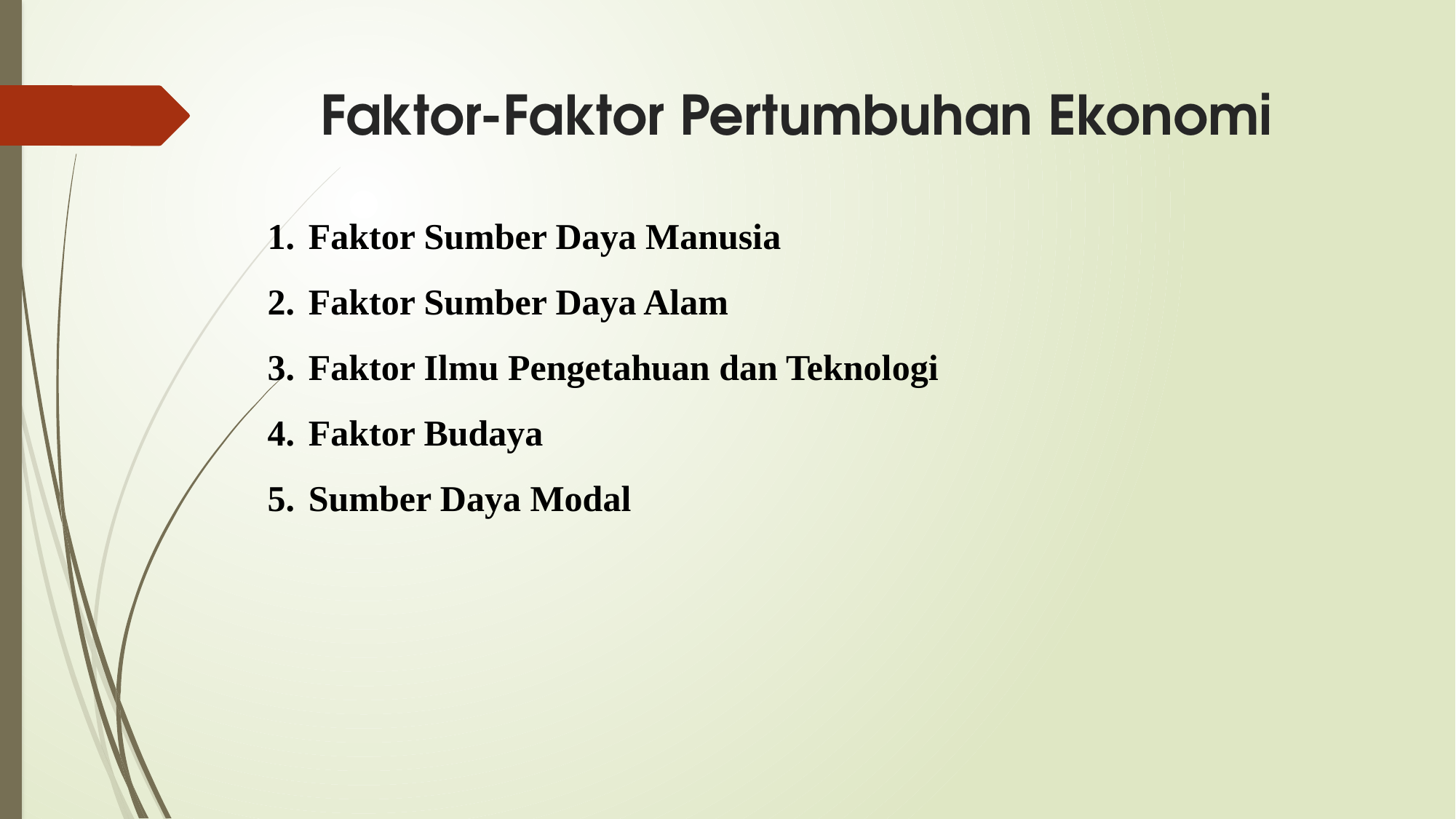

# Faktor-Faktor Pertumbuhan Ekonomi
Faktor Sumber Daya Manusia
Faktor Sumber Daya Alam
Faktor Ilmu Pengetahuan dan Teknologi
Faktor Budaya
Sumber Daya Modal